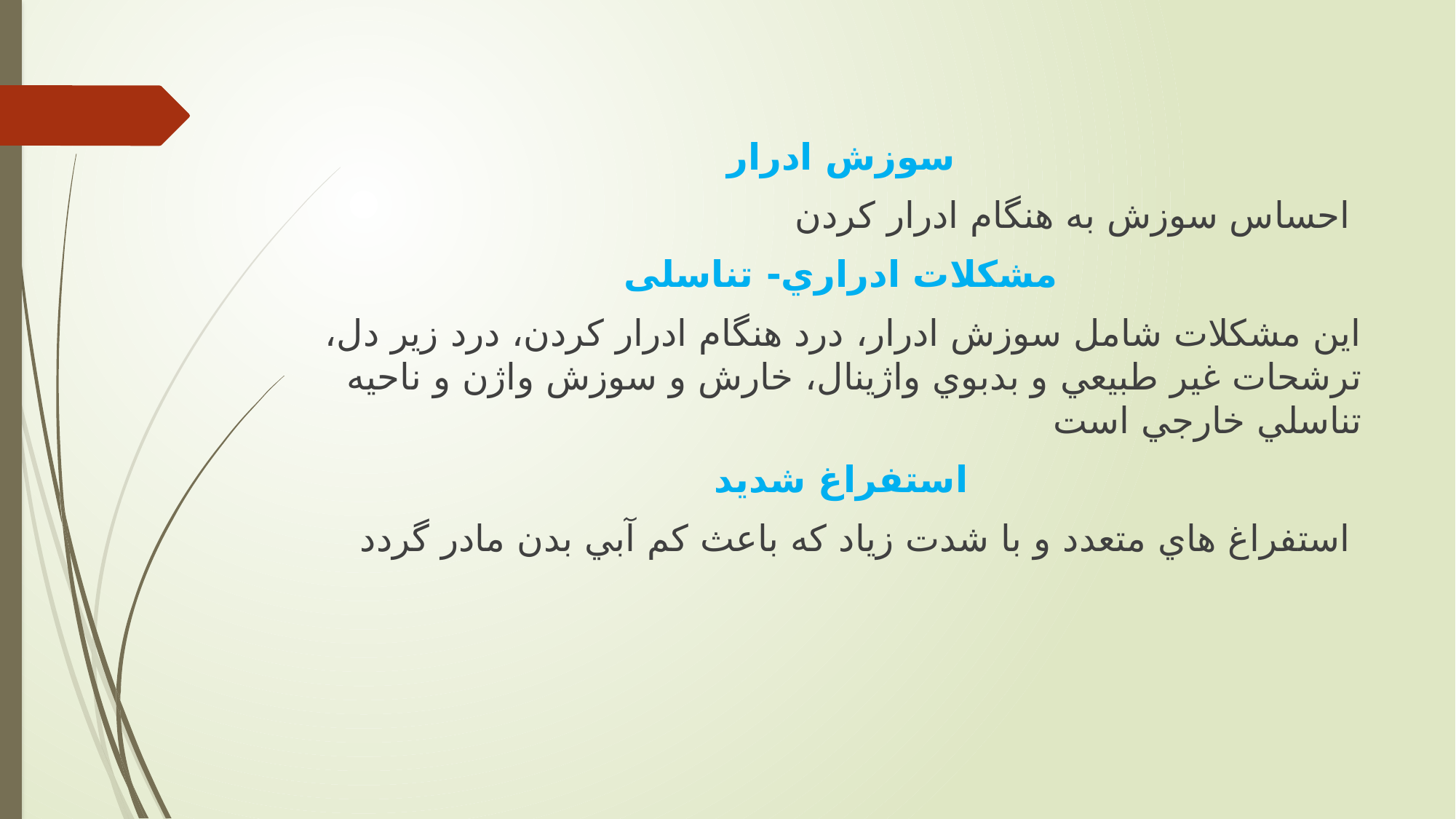

سوزش ادرار
 احساس سوزش به هنگام ادرار کردن
مشکلات ادراري- تناسلی
اين مشکلات شامل سوزش ادرار، درد هنگام ادرار کردن، درد زير دل، ترشحات غیر طبیعي و بدبوي واژينال، خارش و سوزش واژن و ناحیه تناسلي خارجي است
استفراغ شديد
 استفراغ هاي متعدد و با شدت زياد که باعث کم آبي بدن مادر گردد